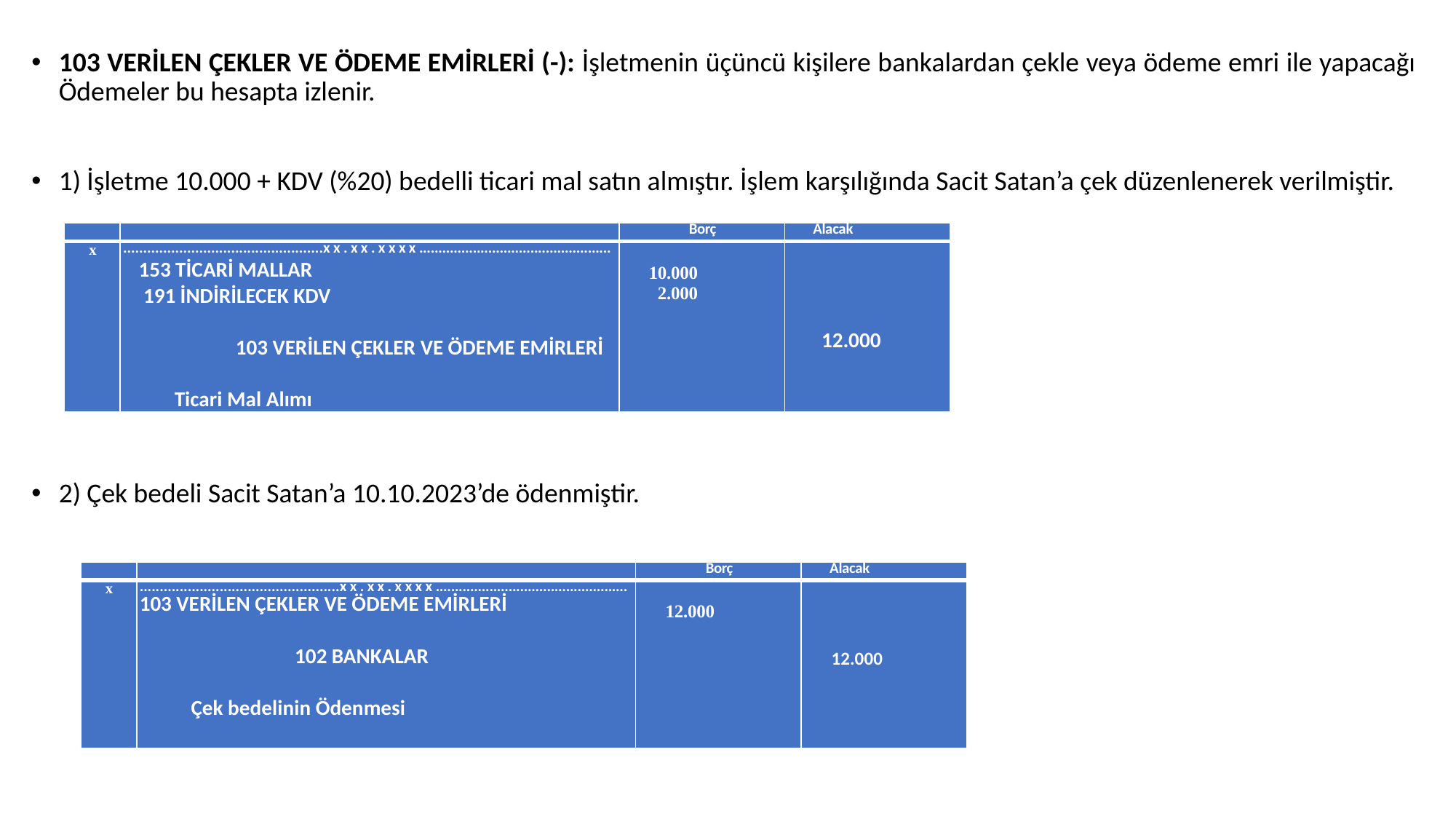

103 VERİLEN ÇEKLER VE ÖDEME EMİRLERİ (-): İşletmenin üçüncü kişilere bankalardan çekle veya ödeme emri ile yapacağı Ödemeler bu hesapta izlenir.

1) İşletme 10.000 + KDV (%20) bedelli ticari mal satın almıştır. İşlem karşılığında Sacit Satan’a çek düzenlenerek verilmiştir.

2) Çek bedeli Sacit Satan’a 10.10.2023’de ödenmiştir.

|  |  | Borç | Alacak |
| --- | --- | --- | --- |
| x | ..................................................xx.xx.xxxx.................................................. 153 TİCARİ MALLAR 191 İNDİRİLECEK KDV   103 VERİLEN ÇEKLER VE ÖDEME EMİRLERİ Ticari Mal Alımı | 10.000 2.000 | 12.000 |
|  |  | Borç | Alacak |
| --- | --- | --- | --- |
| x | ..................................................xx.xx.xxxx..................................................103 VERİLEN ÇEKLER VE ÖDEME EMİRLERİ   102 BANKALAR Çek bedelinin Ödenmesi | 12.000 | 12.000 |